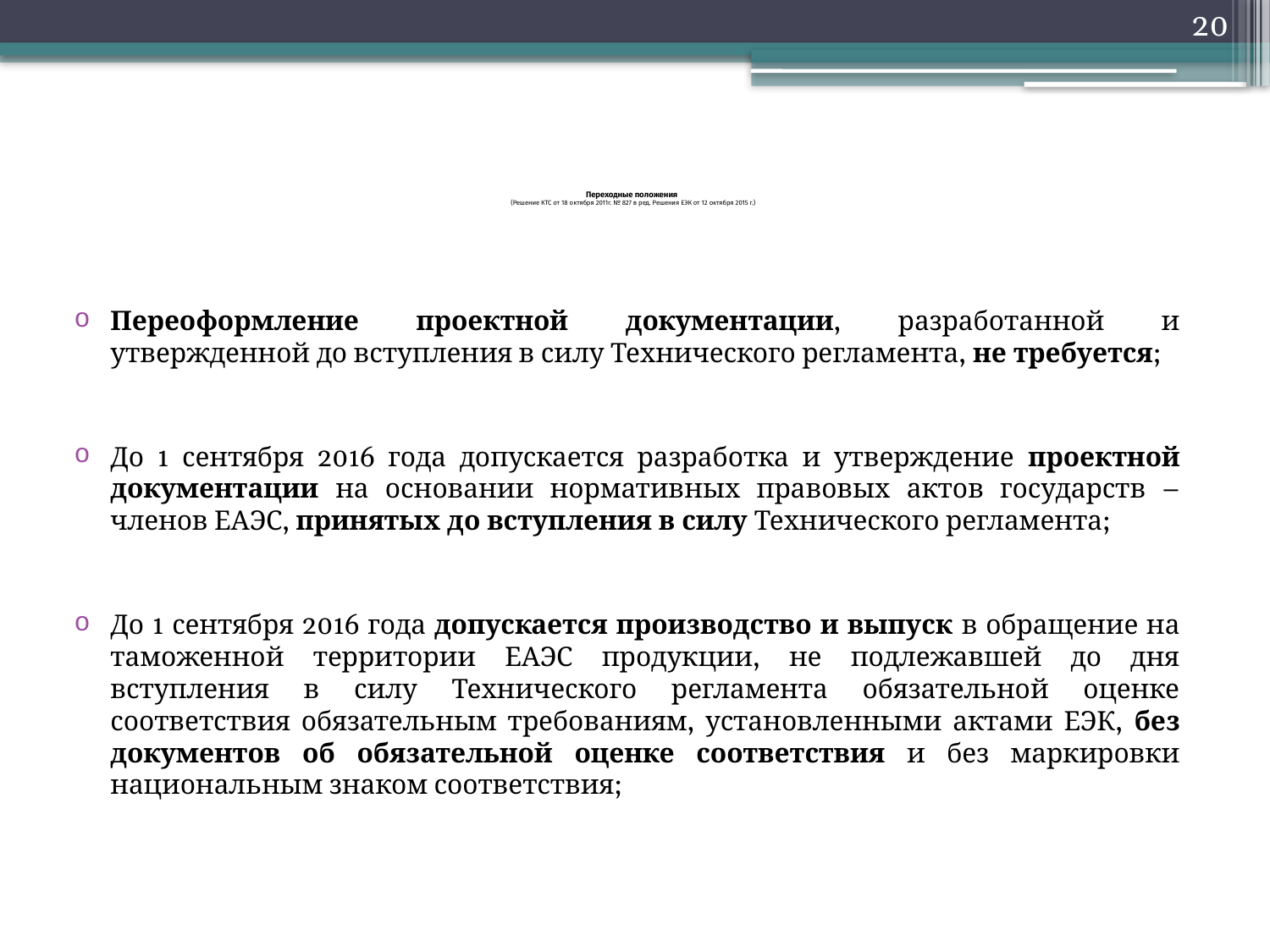

20
# Переходные положения (Решение КТС от 18 октября 2011г. № 827 в ред. Решения ЕЭК от 12 октября 2015 г.)
Переоформление проектной документации, разработанной и утвержденной до вступления в силу Технического регламента, не требуется;

До 1 сентября 2016 года допускается разработка и утверждение проектной документации на основании нормативных правовых актов государств – членов ЕАЭС, принятых до вступления в силу Технического регламента;

До 1 сентября 2016 года допускается производство и выпуск в обращение на таможенной территории ЕАЭС продукции, не подлежавшей до дня вступления в силу Технического регламента обязательной оценке соответствия обязательным требованиям, установленными актами ЕЭК, без документов об обязательной оценке соответствия и без маркировки национальным знаком соответствия;